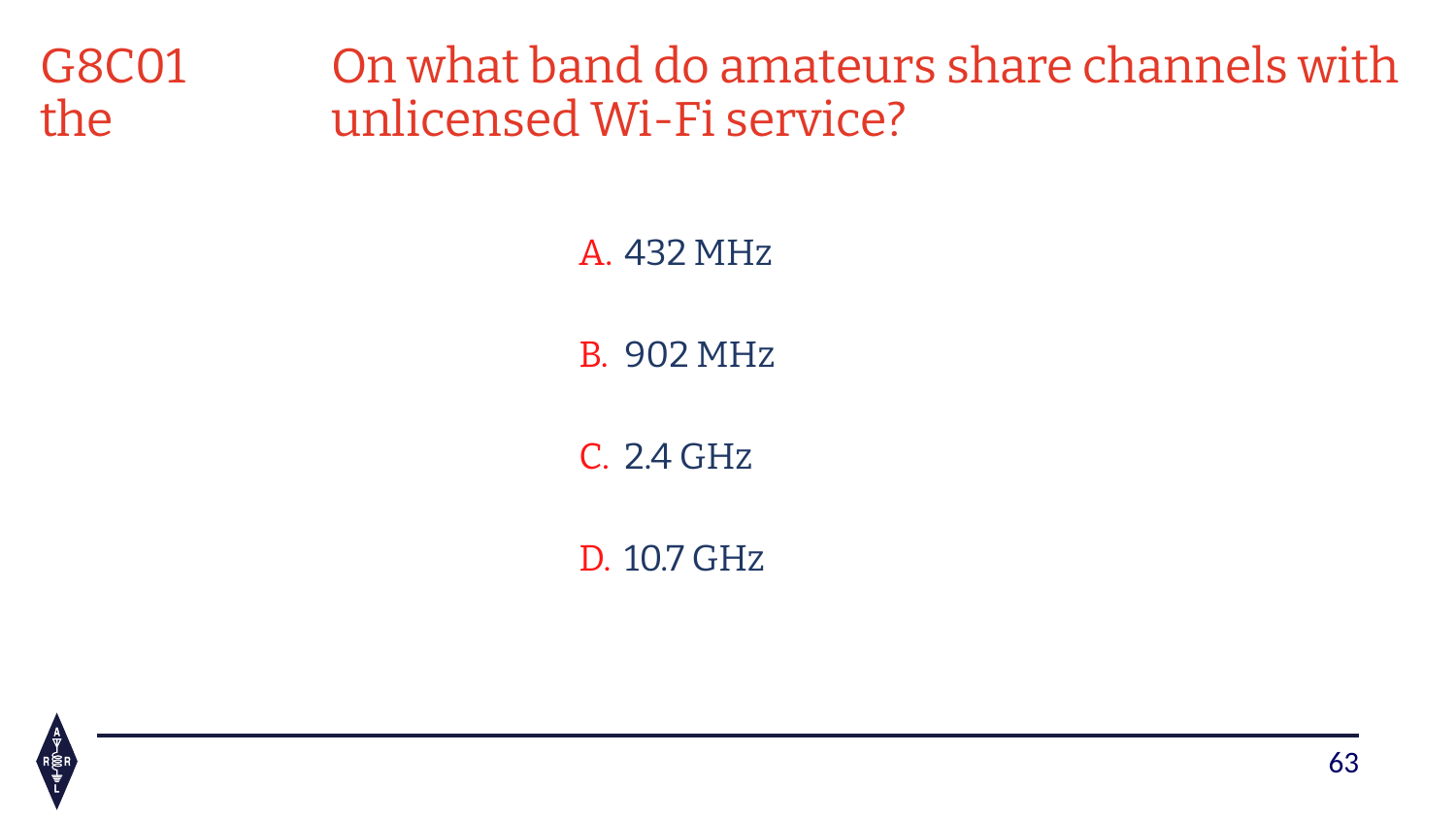

# G8C01  	On what band do amateurs share channels with the 		unlicensed Wi-Fi service?
432 MHz

902 MHz

2.4 GHz

10.7 GHz
63